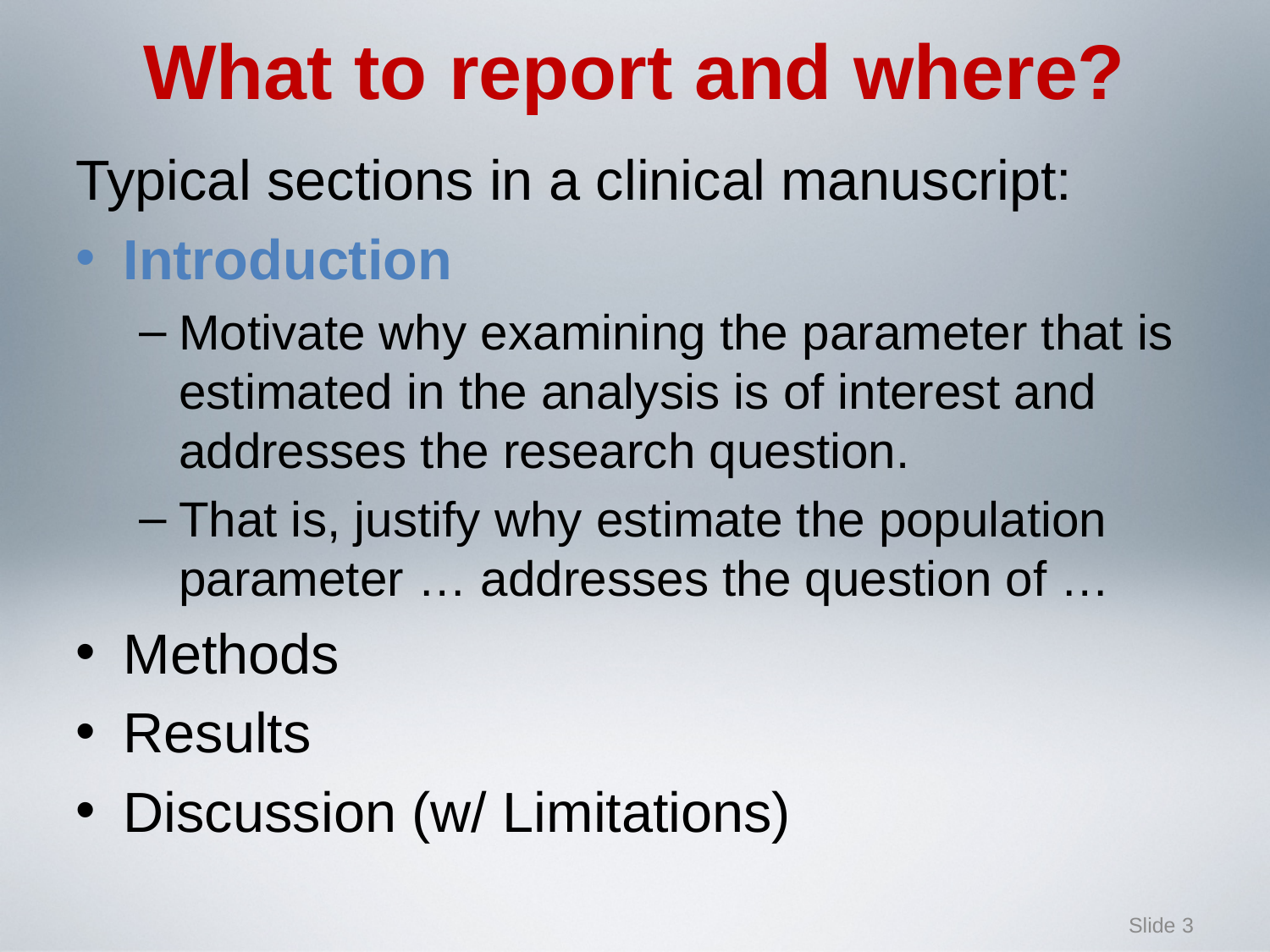

# What to report and where?
Typical sections in a clinical manuscript:
Introduction
Motivate why examining the parameter that is estimated in the analysis is of interest and addresses the research question.
That is, justify why estimate the population parameter … addresses the question of …
Methods
Results
Discussion (w/ Limitations)
Slide 3